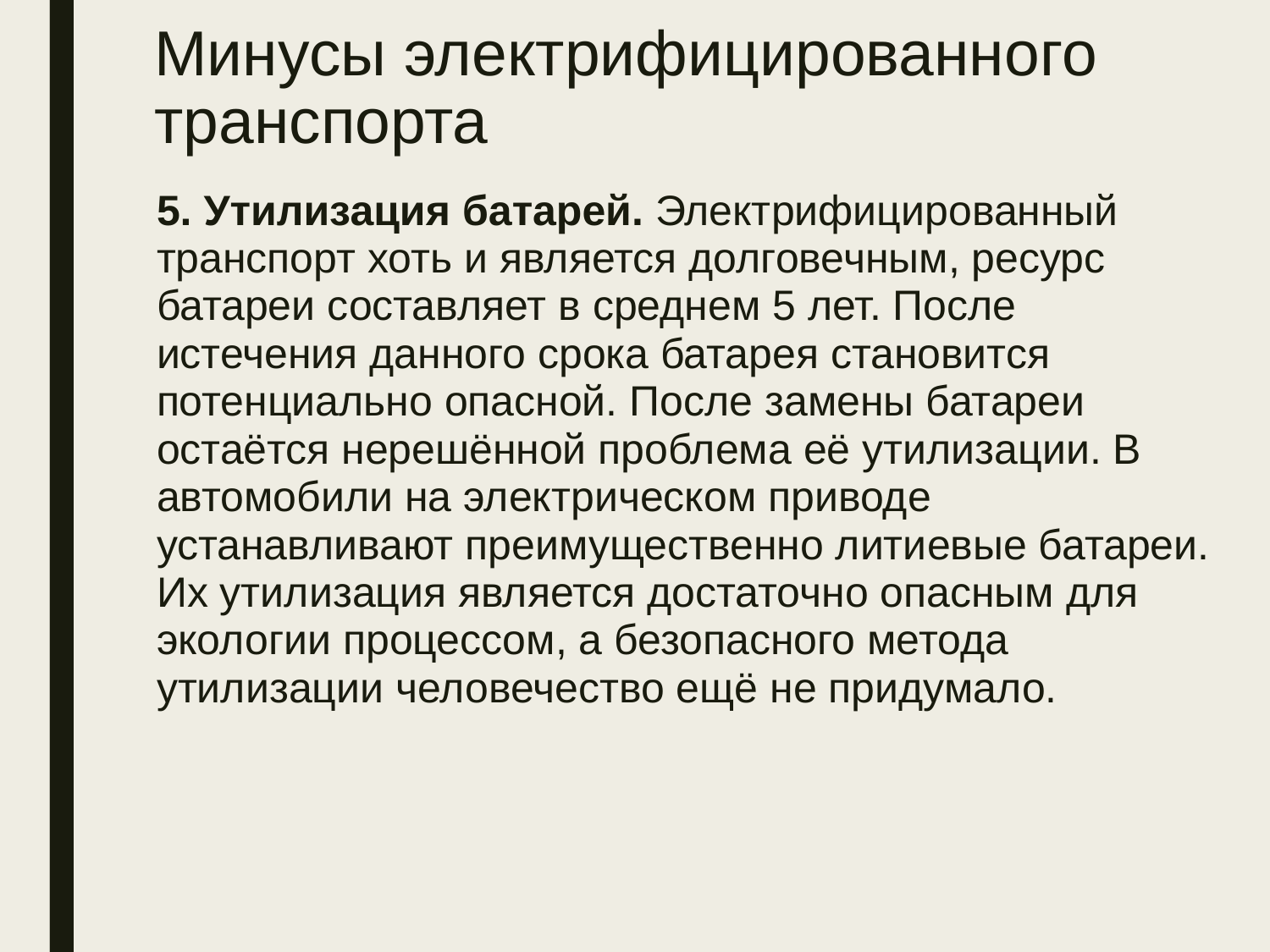

# Минусы электрифицированного транспорта
5. Утилизация батарей. Электрифицированный транспорт хоть и является долговечным, ресурс батареи составляет в среднем 5 лет. После истечения данного срока батарея становится потенциально опасной. После замены батареи остаётся нерешённой проблема её утилизации. В автомобили на электрическом приводе устанавливают преимущественно литиевые батареи. Их утилизация является достаточно опасным для экологии процессом, а безопасного метода утилизации человечество ещё не придумало.